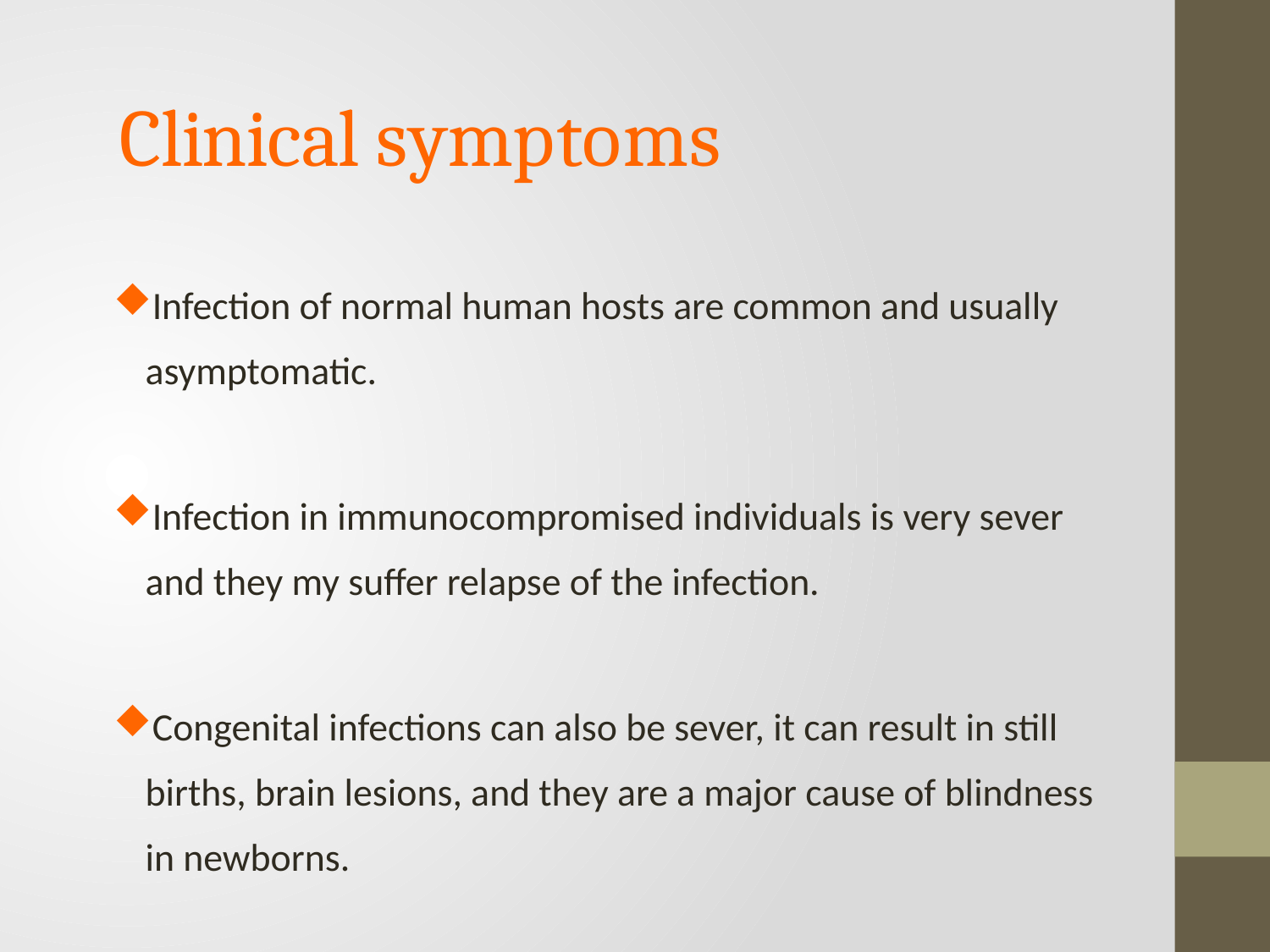

# Clinical symptoms
Infection of normal human hosts are common and usually asymptomatic.

Infection in immunocompromised individuals is very sever and they my suffer relapse of the infection.

Congenital infections can also be sever, it can result in still births, brain lesions, and they are a major cause of blindness in newborns.